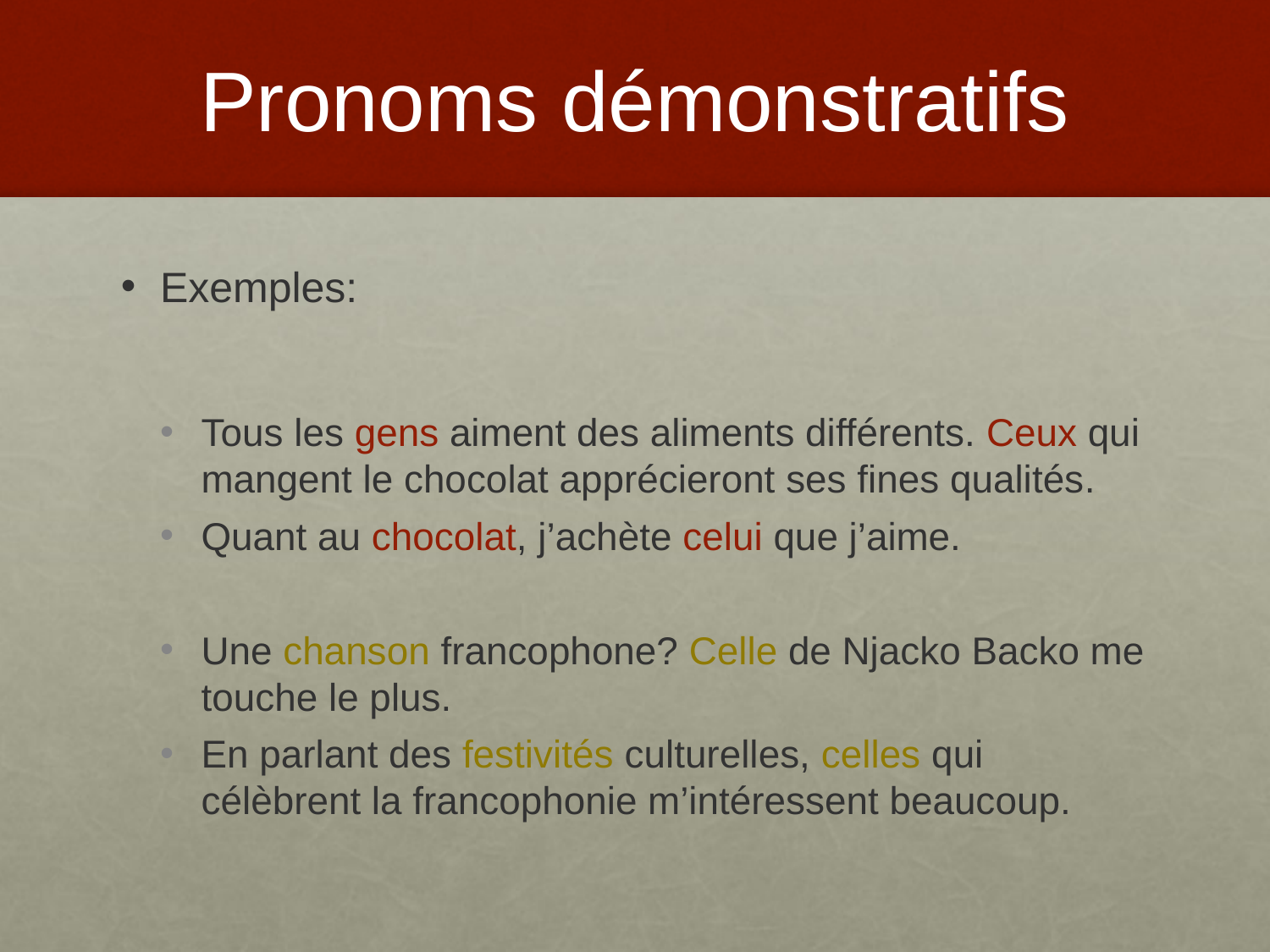

# Pronoms démonstratifs
Exemples:

Tous les gens aiment des aliments différents. Ceux qui mangent le chocolat apprécieront ses fines qualités.
Quant au chocolat, j’achète celui que j’aime.

Une chanson francophone? Celle de Njacko Backo me touche le plus.
En parlant des festivités culturelles, celles qui célèbrent la francophonie m’intéressent beaucoup.